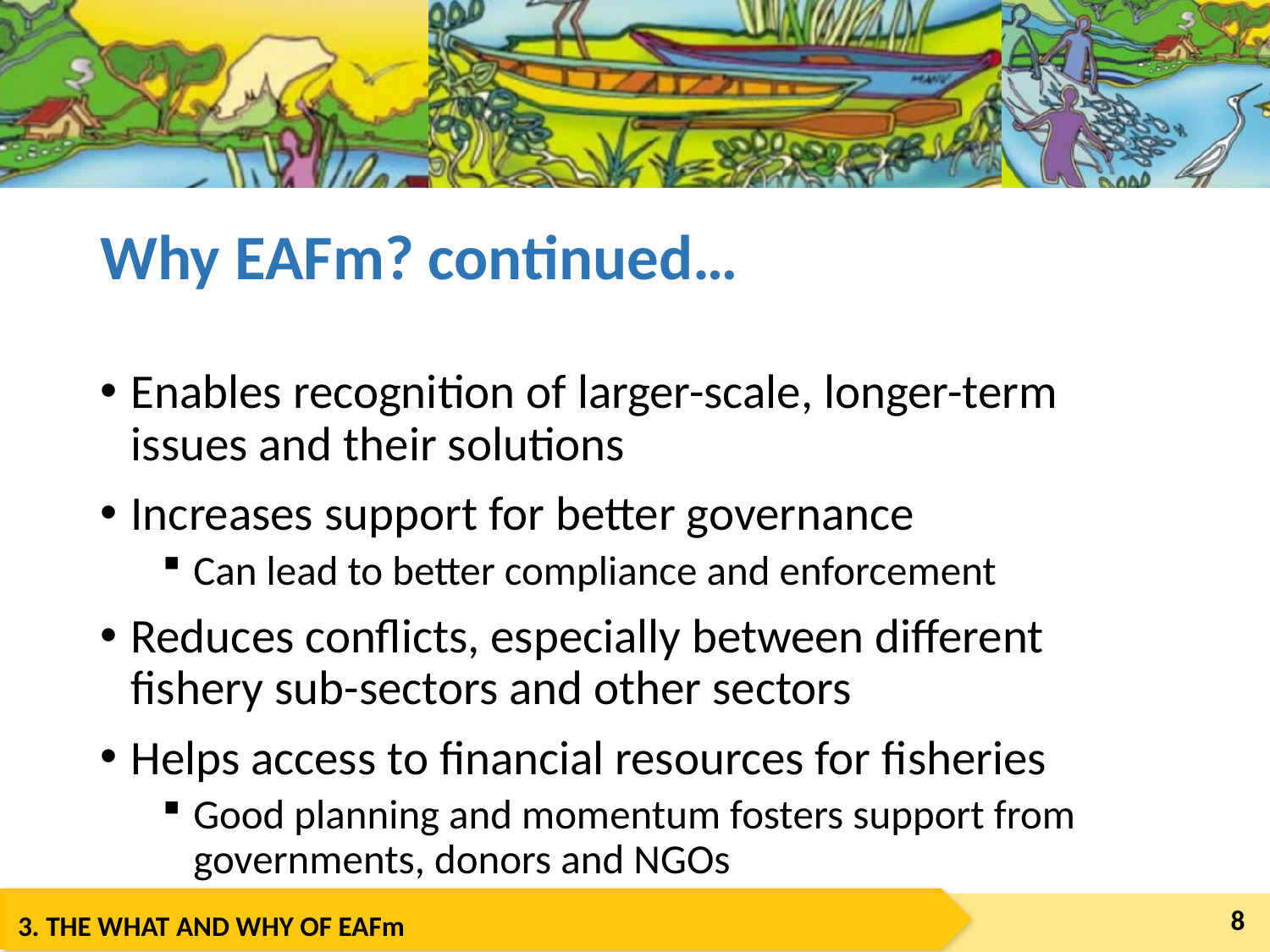

# Why EAFm? continued…
Enables recognition of larger-scale, longer-term issues and their solutions
Increases support for better governance
Can lead to better compliance and enforcement
Reduces conflicts, especially between different fishery sub-sectors and other sectors
Helps access to financial resources for fisheries
Good planning and momentum fosters support from governments, donors and NGOs
8